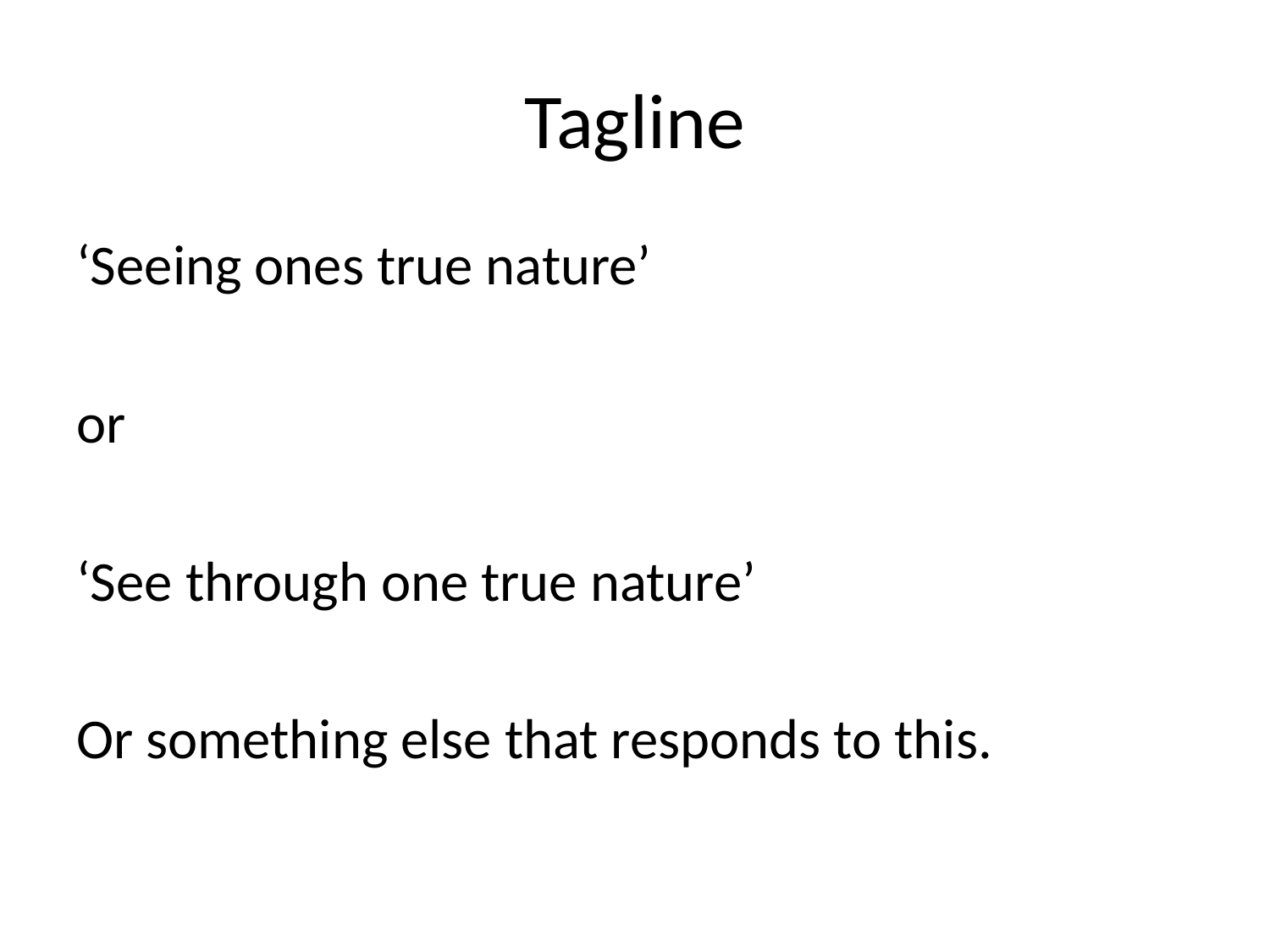

# Tagline
‘Seeing ones true nature’

or

‘See through one true nature’

Or something else that responds to this.